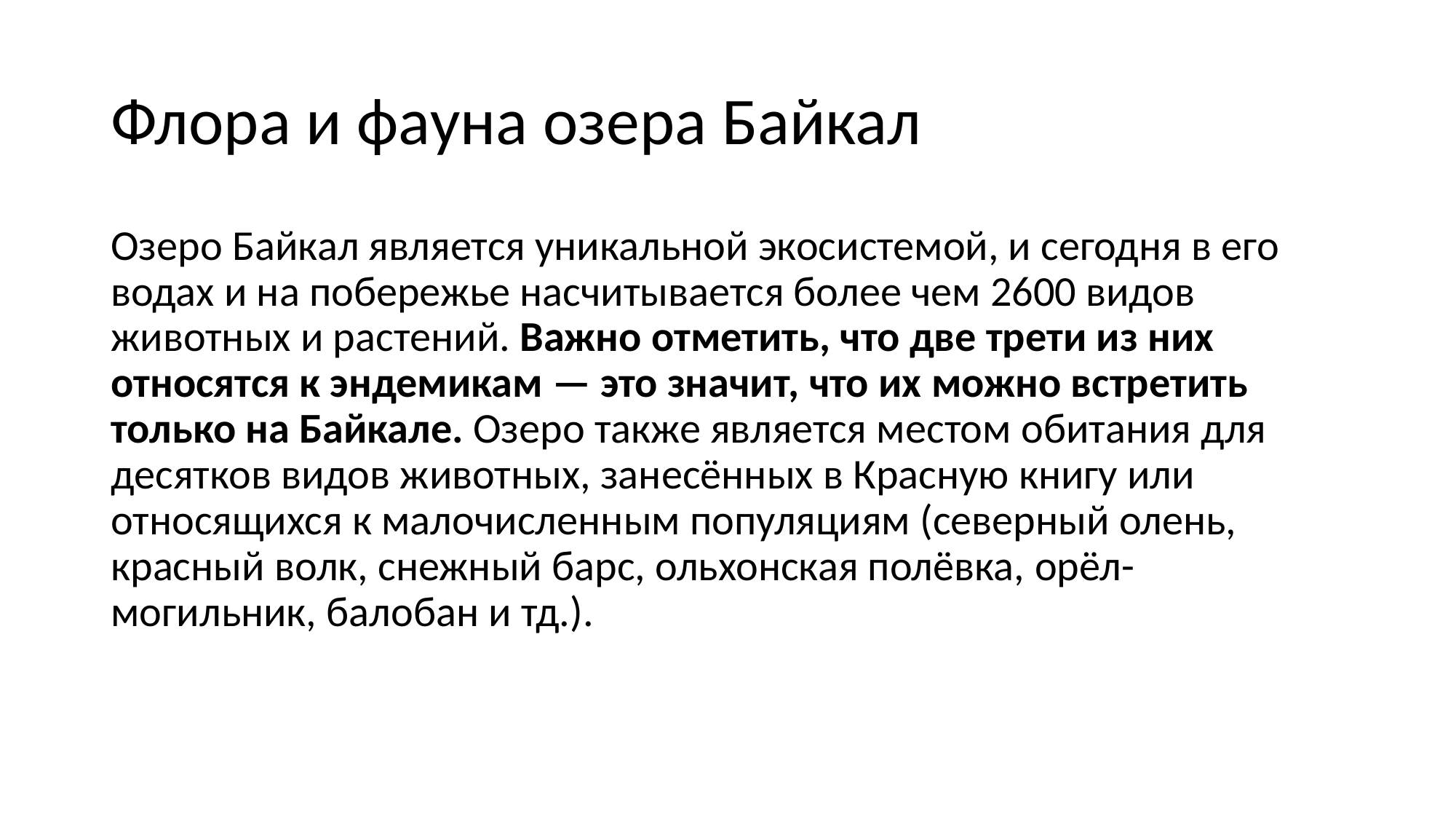

# Флора и фауна озера Байкал
Озеро Байкал является уникальной экосистемой, и сегодня в его водах и на побережье насчитывается более чем 2600 видов животных и растений. Важно отметить, что две трети из них относятся к эндемикам — это значит, что их можно встретить только на Байкале. Озеро также является местом обитания для десятков видов животных, занесённых в Красную книгу или относящихся к малочисленным популяциям (северный олень, красный волк, снежный барс, ольхонская полёвка, орёл-могильник, балобан и тд.).